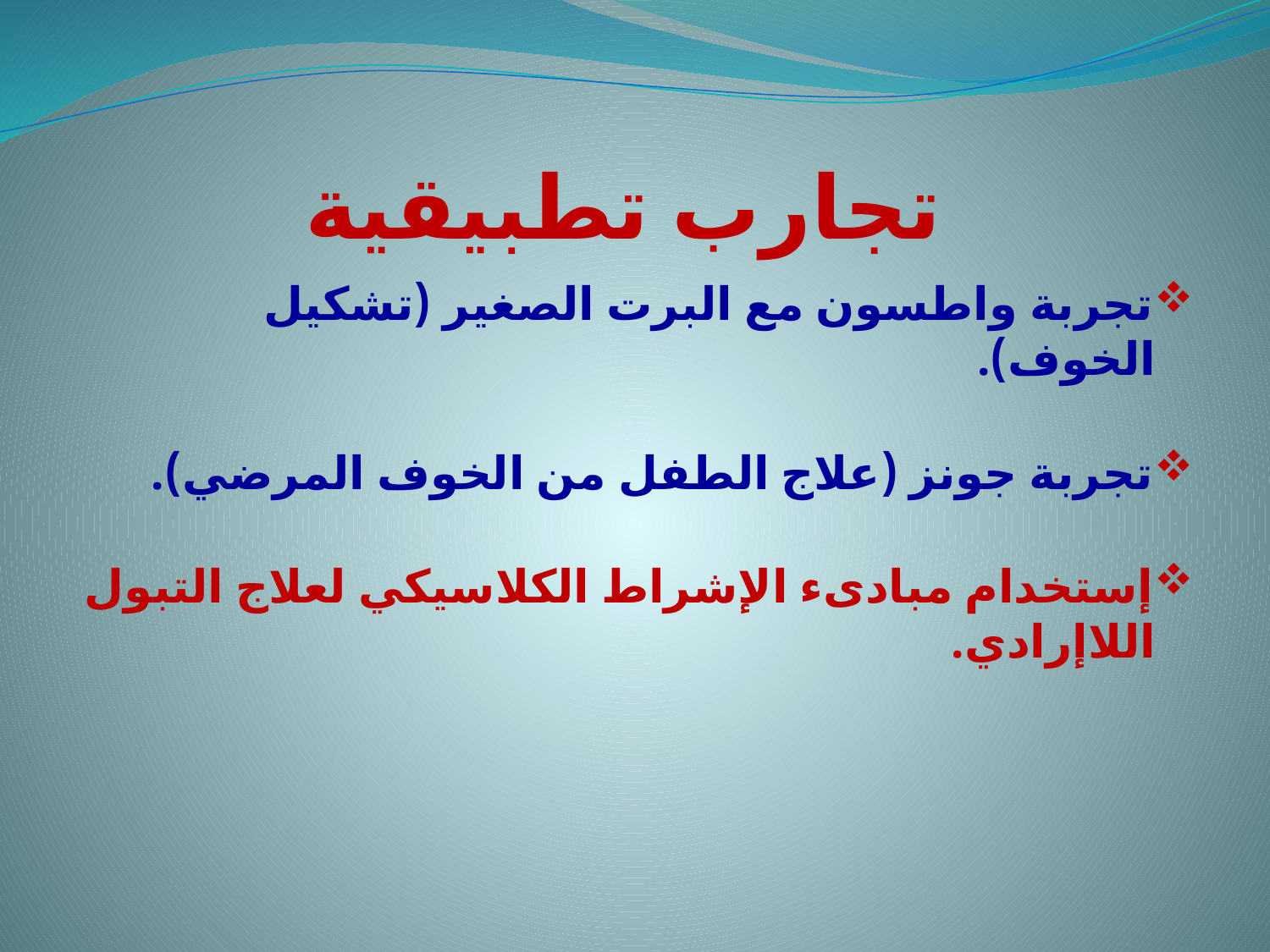

# تجارب تطبيقية
تجربة واطسون مع البرت الصغير (تشكيل الخوف).

تجربة جونز (علاج الطفل من الخوف المرضي).

إستخدام مبادىء الإشراط الكلاسيكي لعلاج التبول اللاإرادي.